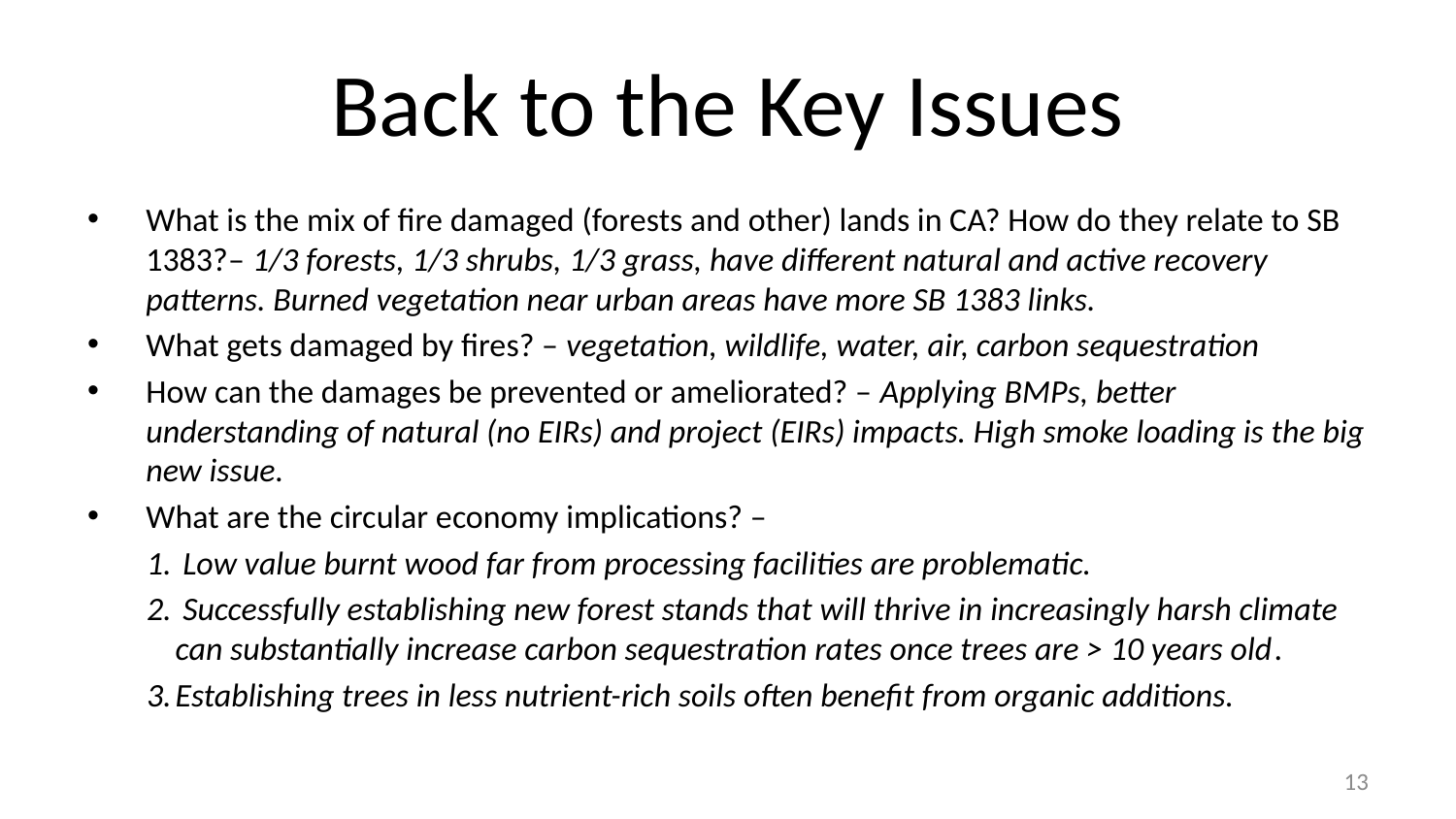

# Back to the Key Issues
What is the mix of fire damaged (forests and other) lands in CA? How do they relate to SB 1383?– 1/3 forests, 1/3 shrubs, 1/3 grass, have different natural and active recovery patterns. Burned vegetation near urban areas have more SB 1383 links.
What gets damaged by fires? – vegetation, wildlife, water, air, carbon sequestration
How can the damages be prevented or ameliorated? – Applying BMPs, better understanding of natural (no EIRs) and project (EIRs) impacts. High smoke loading is the big new issue.
What are the circular economy implications? –
 Low value burnt wood far from processing facilities are problematic.
 Successfully establishing new forest stands that will thrive in increasingly harsh climate can substantially increase carbon sequestration rates once trees are > 10 years old.
Establishing trees in less nutrient-rich soils often benefit from organic additions.
13